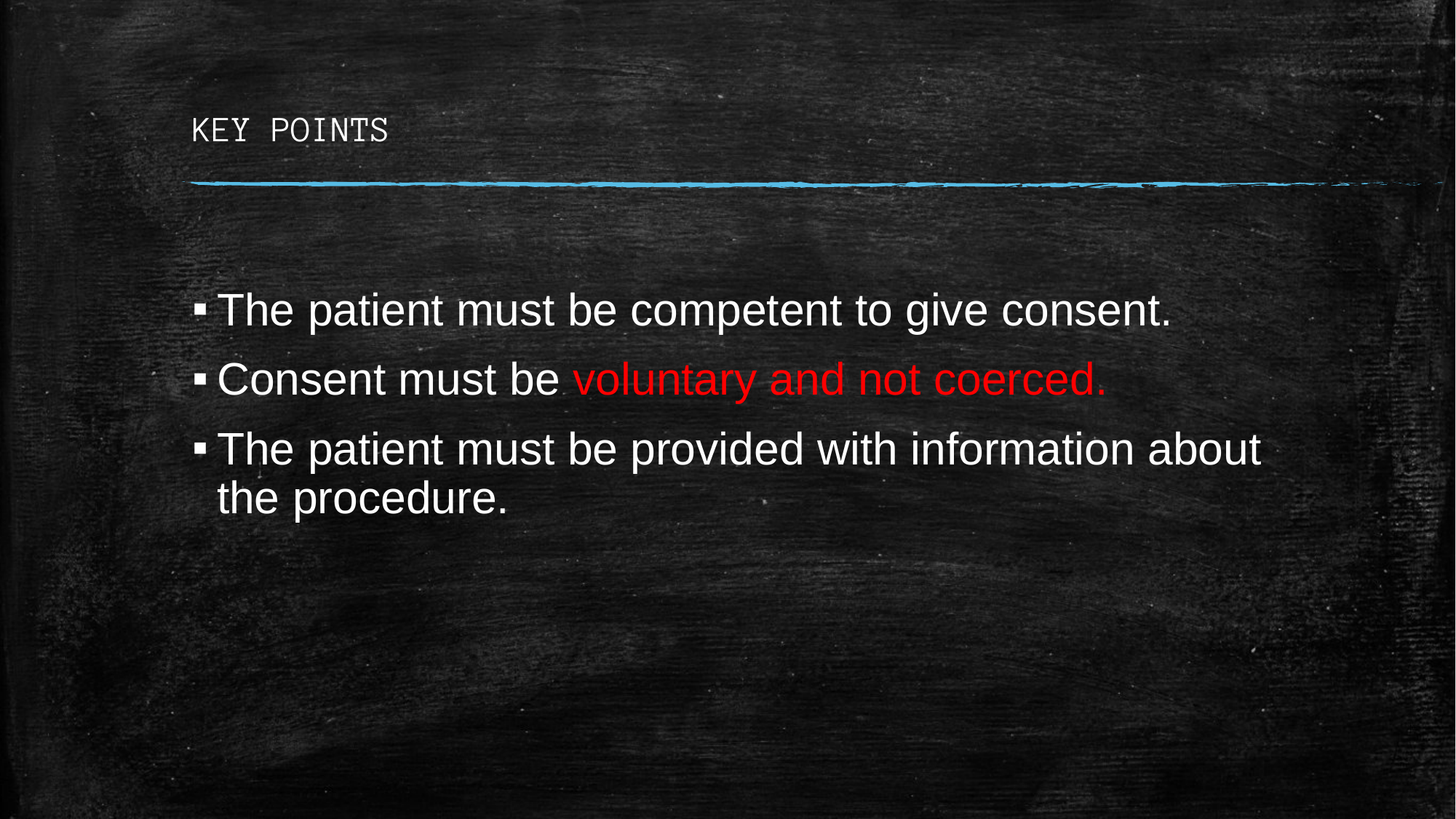

# KEY POINTS

The patient must be competent to give consent.
Consent must be voluntary and not coerced.
The patient must be provided with information about the procedure.